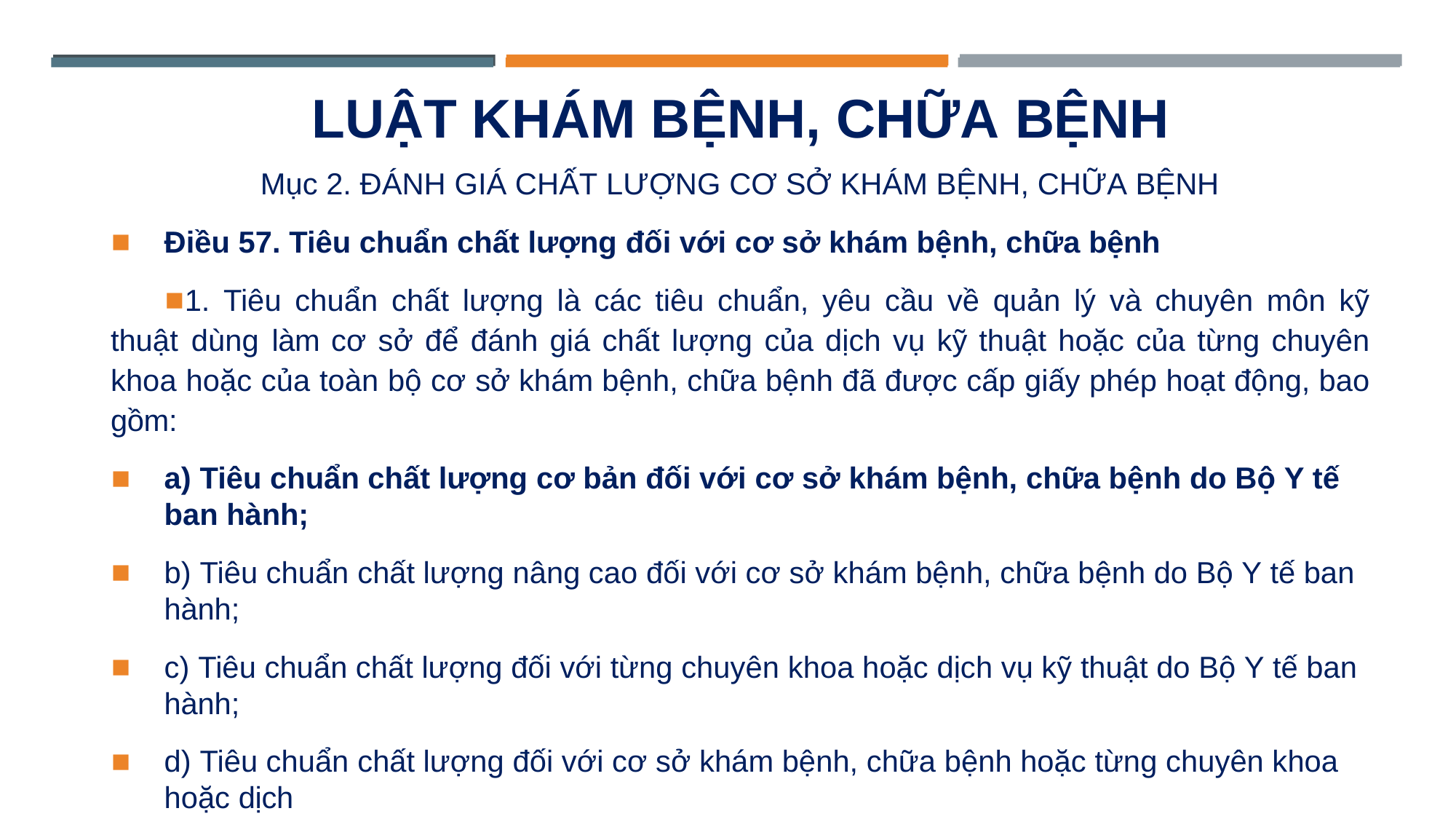

# LUẬT KHÁM BỆNH, CHỮA BỆNH
Mục 2. ĐÁNH GIÁ CHẤT LƯỢNG CƠ SỞ KHÁM BỆNH, CHỮA BỆNH
Điều 57. Tiêu chuẩn chất lượng đối với cơ sở khám bệnh, chữa bệnh
1. Tiêu chuẩn chất lượng là các tiêu chuẩn, yêu cầu về quản lý và chuyên môn kỹ thuật dùng làm cơ sở để đánh giá chất lượng của dịch vụ kỹ thuật hoặc của từng chuyên khoa hoặc của toàn bộ cơ sở khám bệnh, chữa bệnh đã được cấp giấy phép hoạt động, bao gồm:
a) Tiêu chuẩn chất lượng cơ bản đối với cơ sở khám bệnh, chữa bệnh do Bộ Y tế ban hành;
b) Tiêu chuẩn chất lượng nâng cao đối với cơ sở khám bệnh, chữa bệnh do Bộ Y tế ban hành;
c) Tiêu chuẩn chất lượng đối với từng chuyên khoa hoặc dịch vụ kỹ thuật do Bộ Y tế ban hành;
d) Tiêu chuẩn chất lượng đối với cơ sở khám bệnh, chữa bệnh hoặc từng chuyên khoa hoặc dịch
vụ kỹ thuật do tổ chức trong nước, tổ chức nước ngoài ban hành được Bộ Y tế thừa nhận.